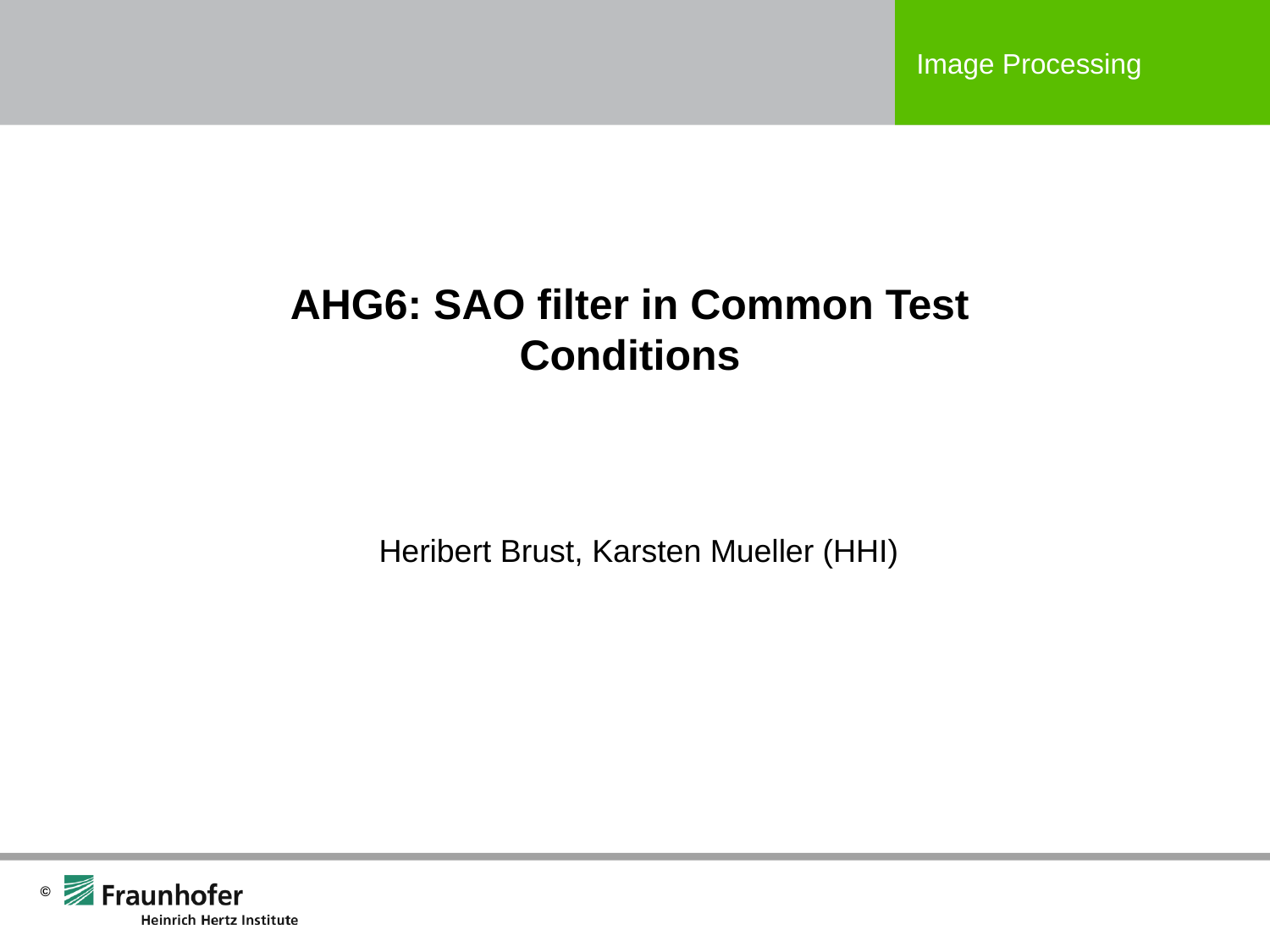

AHG6: SAO filter in Common Test Conditions
Heribert Brust, Karsten Mueller (HHI)